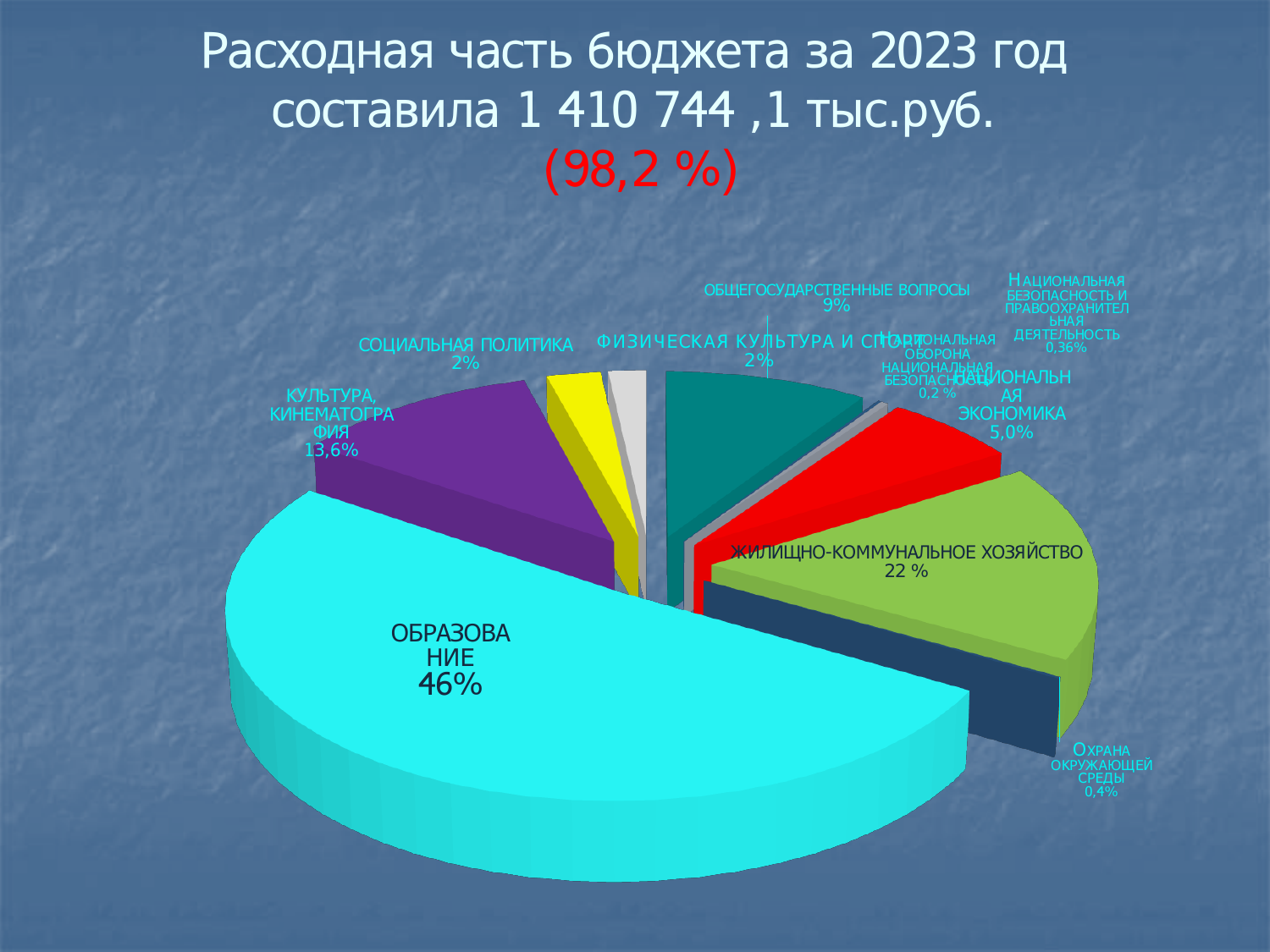

# Расходная часть бюджета за 2023 год составила 1 410 744 ,1 тыс.руб. (98,2 %)

[unsupported chart]